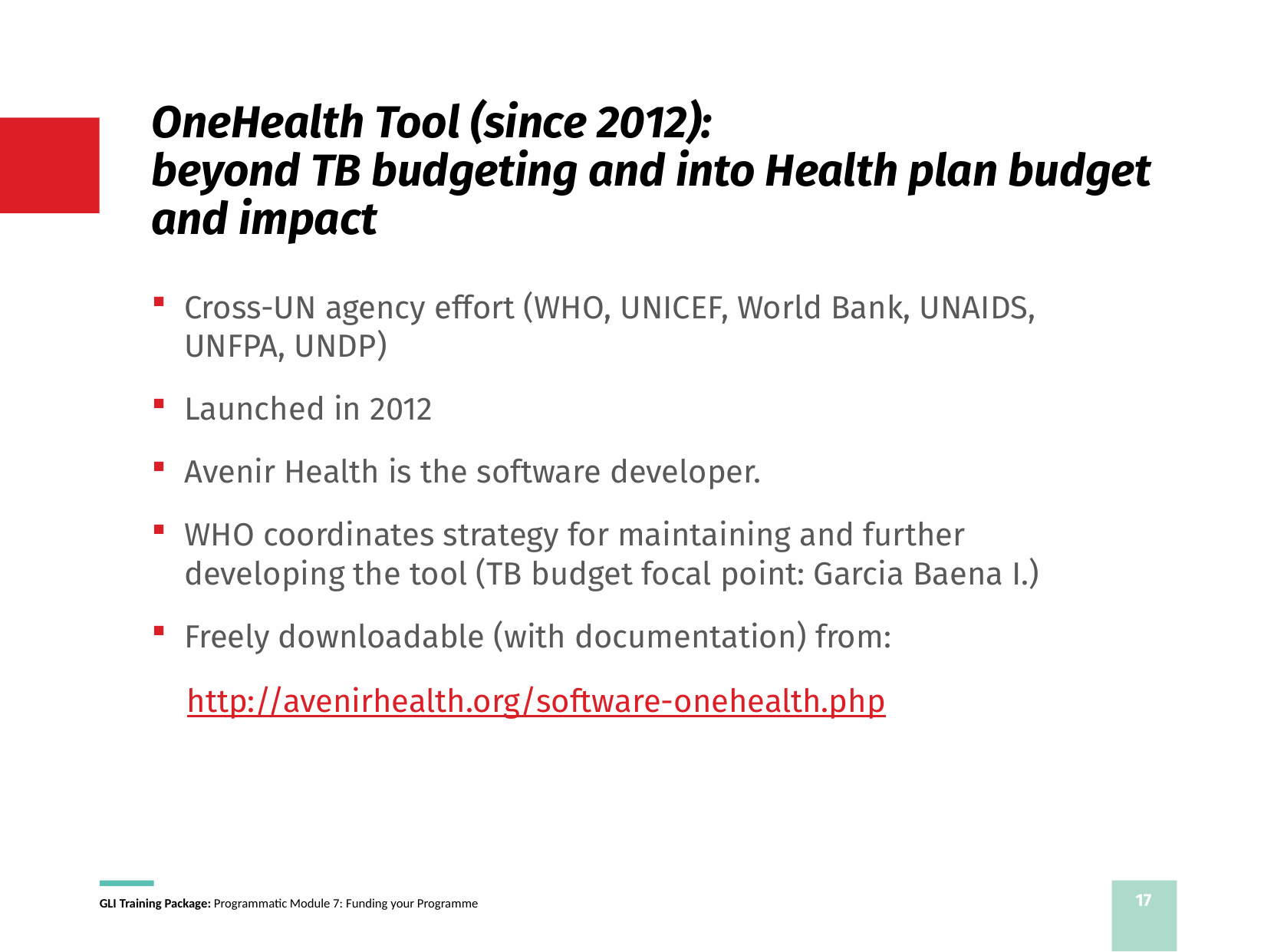

# OneHealth Tool (since 2012): beyond TB budgeting and into Health plan budget and impact
Cross-UN agency effort (WHO, UNICEF, World Bank, UNAIDS, UNFPA, UNDP)
Launched in 2012
Avenir Health is the software developer.
WHO coordinates strategy for maintaining and further developing the tool (TB budget focal point: Garcia Baena I.)
Freely downloadable (with documentation) from:

http://avenirhealth.org/software-onehealth.php